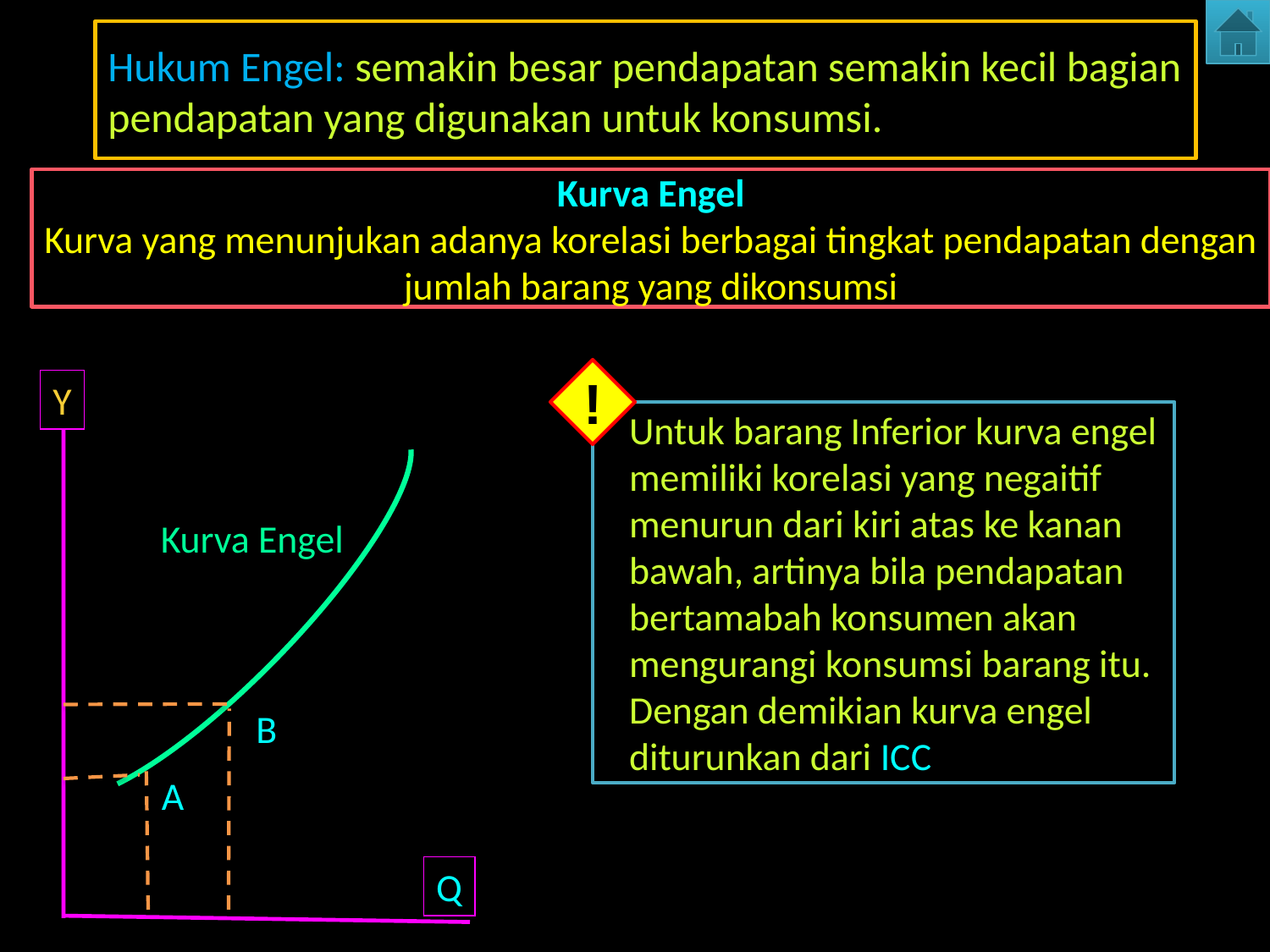

Hukum Engel: semakin besar pendapatan semakin kecil bagian pendapatan yang digunakan untuk konsumsi.
Kurva Engel
Kurva yang menunjukan adanya korelasi berbagai tingkat pendapatan dengan jumlah barang yang dikonsumsi
!
Y
	Untuk barang Inferior kurva engel memiliki korelasi yang negaitif menurun dari kiri atas ke kanan bawah, artinya bila pendapatan bertamabah konsumen akan mengurangi konsumsi barang itu. Dengan demikian kurva engel diturunkan dari ICC

Kurva Engel

B

A

Q